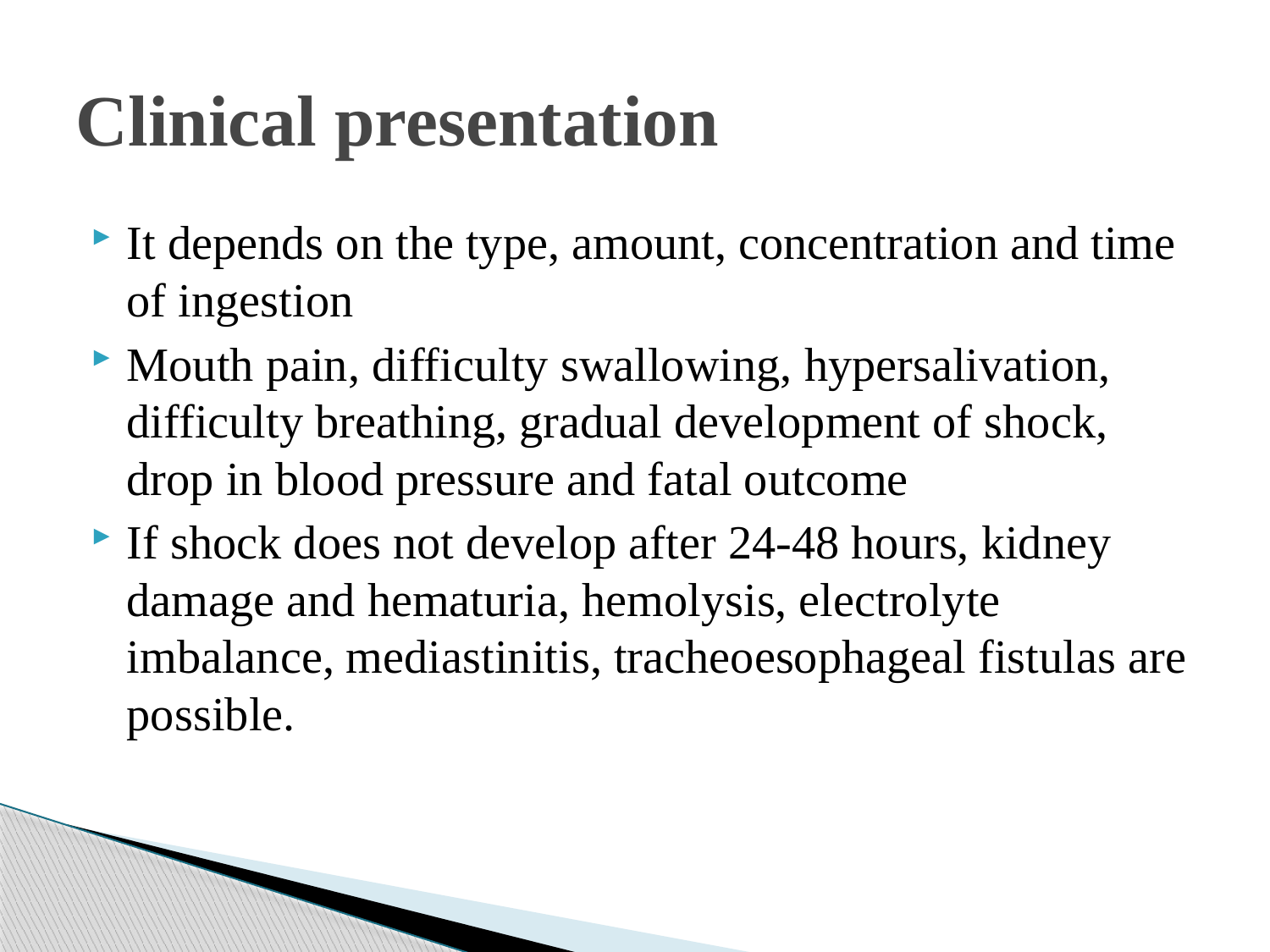

# Clinical presentation
It depends on the type, amount, concentration and time of ingestion
Mouth pain, difficulty swallowing, hypersalivation, difficulty breathing, gradual development of shock, drop in blood pressure and fatal outcome
If shock does not develop after 24-48 hours, kidney damage and hematuria, hemolysis, electrolyte imbalance, mediastinitis, tracheoesophageal fistulas are possible.